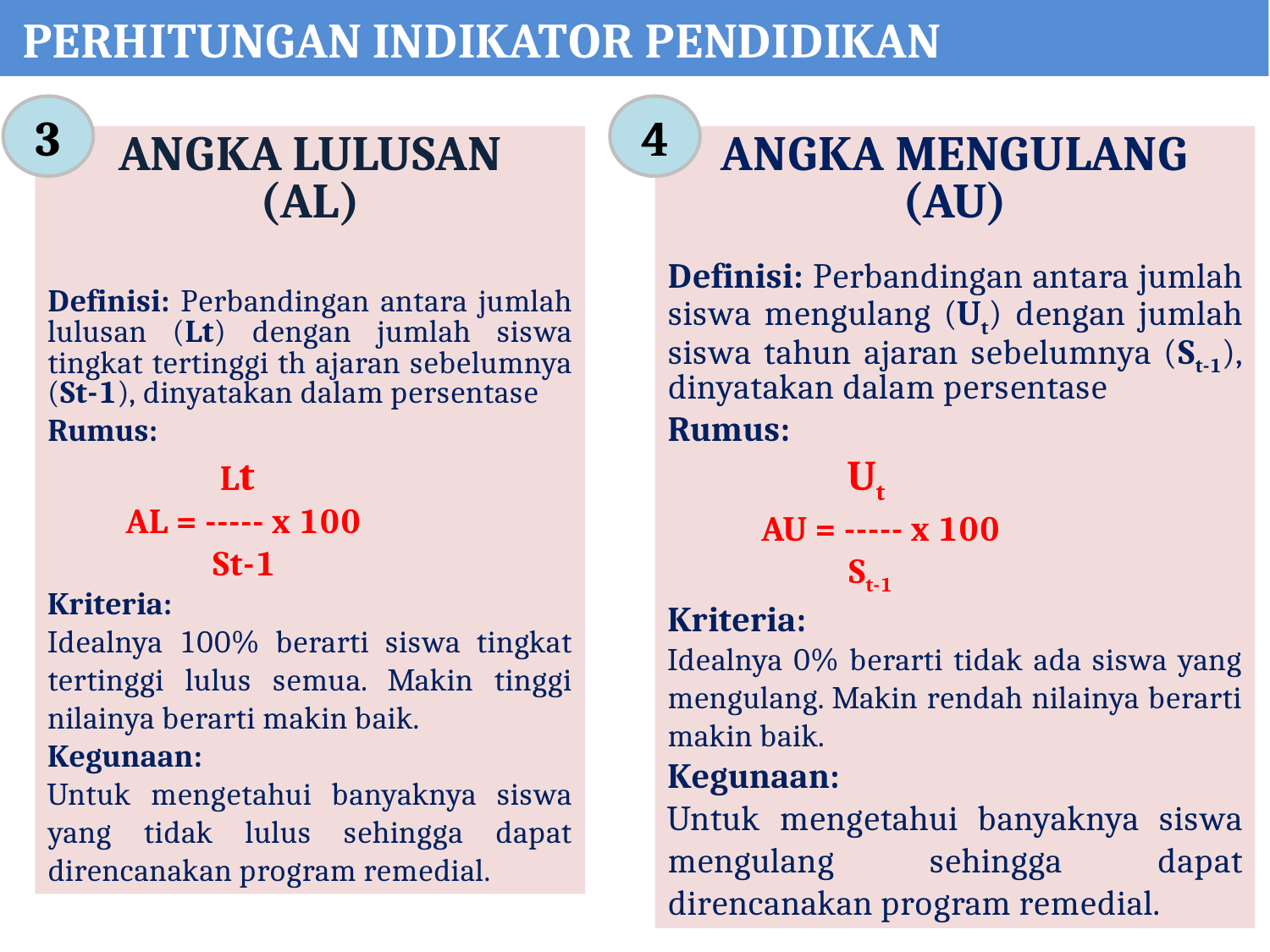

PERHITUNGAN INDIKATOR PENDIDIKAN
3
4
ANGKA LULUSAN
(AL)

Definisi: Perbandingan antara jumlah lulusan (Lt) dengan jumlah siswa tingkat tertinggi th ajaran sebelumnya (St-1), dinyatakan dalam persentase
Rumus:
                      Lt
          AL = ----- x 100
                     St-1
Kriteria:
Idealnya 100% berarti siswa tingkat tertinggi lulus semua. Makin tinggi nilainya berarti makin baik.
Kegunaan:
Untuk mengetahui banyaknya siswa yang tidak lulus sehingga dapat direncanakan program remedial.
ANGKA MENGULANG
(AU)

Definisi: Perbandingan antara jumlah siswa mengulang (Ut) dengan jumlah siswa tahun ajaran sebelumnya (St-1), dinyatakan dalam persentase
Rumus:
                       Ut
            AU = ----- x 100
                       St-1
Kriteria:
Idealnya 0% berarti tidak ada siswa yang mengulang. Makin rendah nilainya berarti makin baik.
Kegunaan:
Untuk mengetahui banyaknya siswa mengulang sehingga dapat direncanakan program remedial.